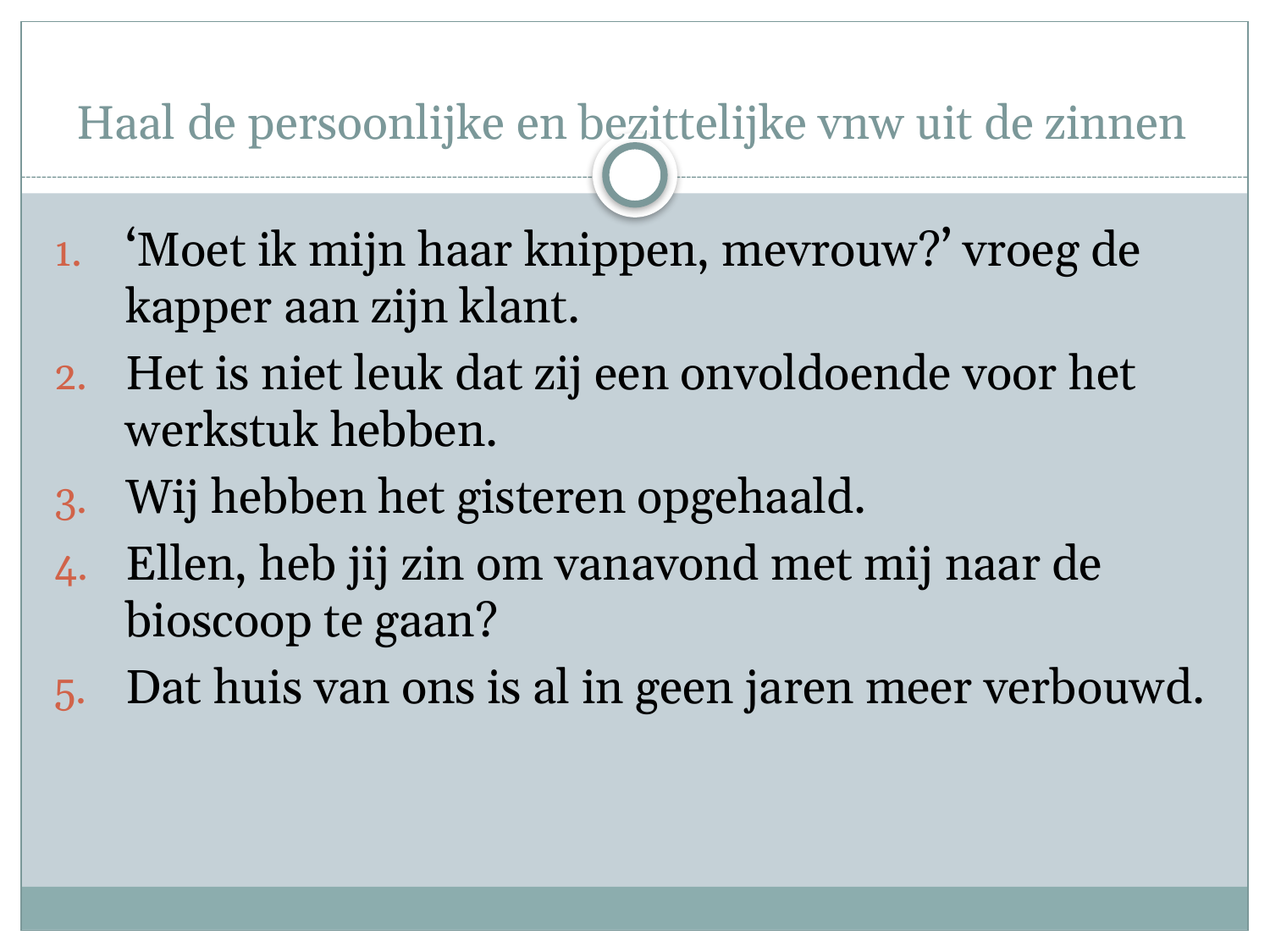

# Haal de persoonlijke en bezittelijke vnw uit de zinnen
‘Moet ik mijn haar knippen, mevrouw?’ vroeg de kapper aan zijn klant.
Het is niet leuk dat zij een onvoldoende voor het werkstuk hebben.
Wij hebben het gisteren opgehaald.
Ellen, heb jij zin om vanavond met mij naar de bioscoop te gaan?
Dat huis van ons is al in geen jaren meer verbouwd.